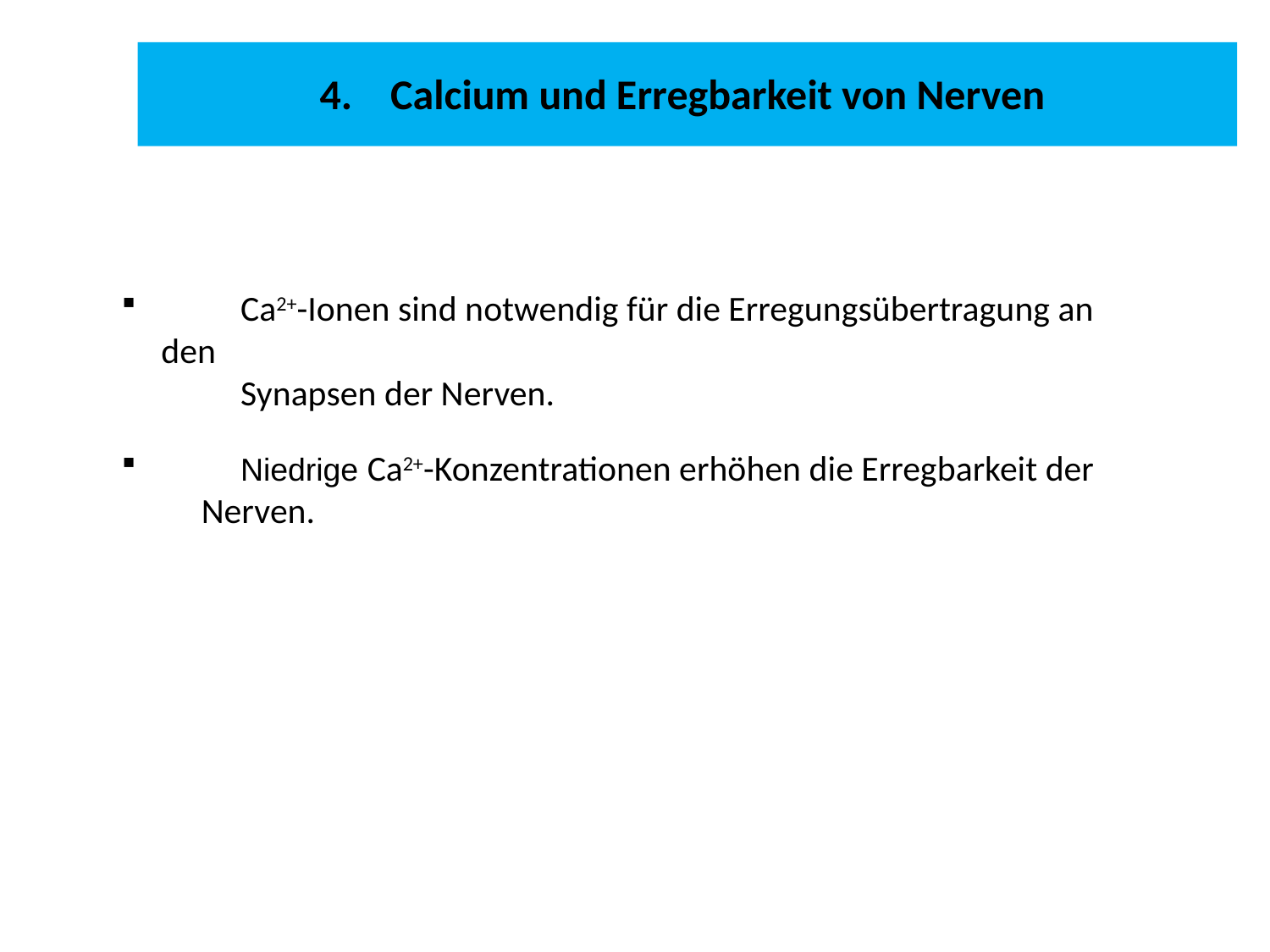

4.    Calcium und Erregbarkeit von Nerven

	Ca2+-Ionen sind notwendig für die Erregungsübertragung an den
 	Synapsen der Nerven.
	Niedrige Ca2+-Konzentrationen erhöhen die Erregbarkeit der
     Nerven.